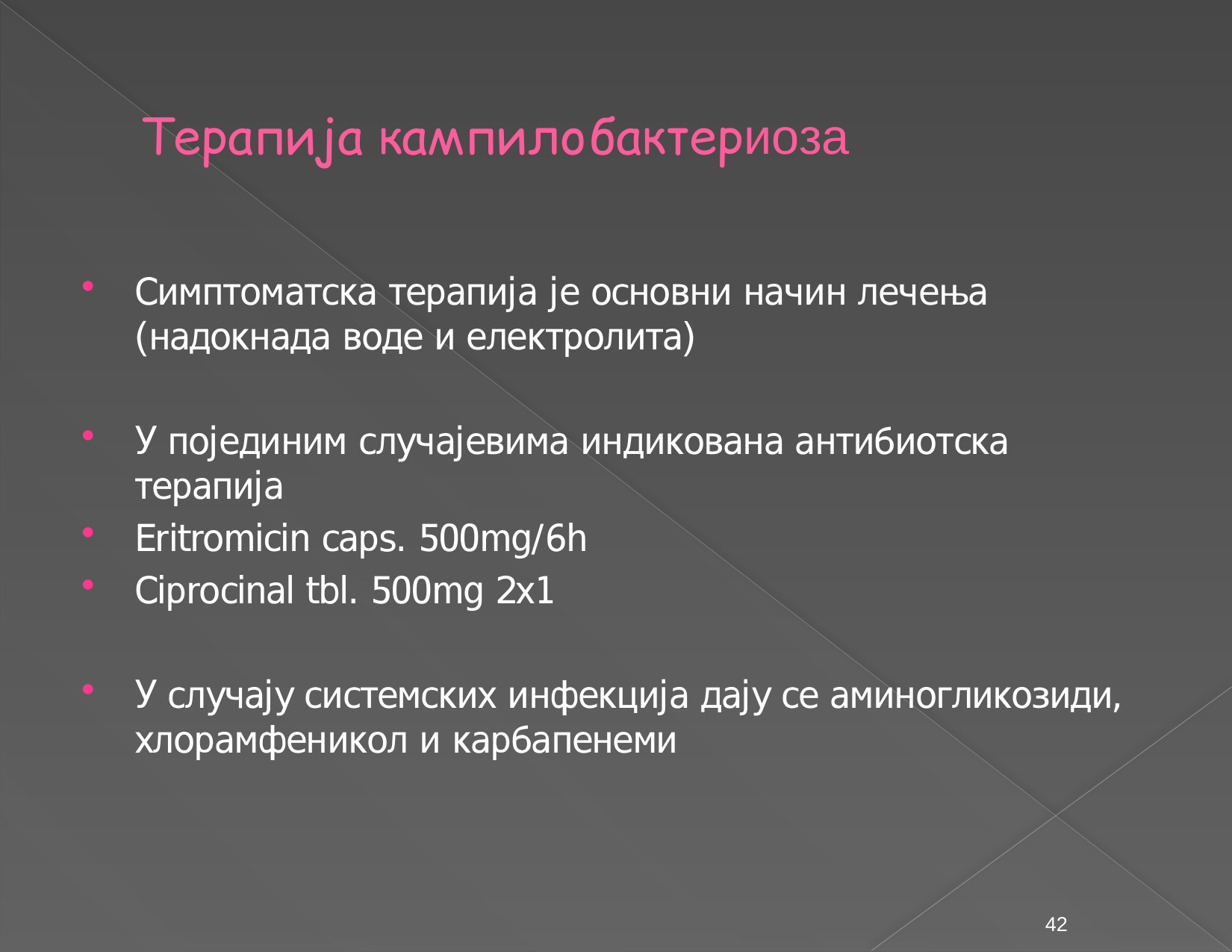

# Терапија кампилобактериоза
Симптоматска терапија је основни начин лечења (надокнада воде и електролита)

У појединим случајевима индикована антибиотска терапија
Eritromicin caps. 500mg/6h
Ciprocinal tbl. 500mg 2x1

У случају системских инфекција дају се аминогликозиди, хлорамфеникол и карбапенеми
42